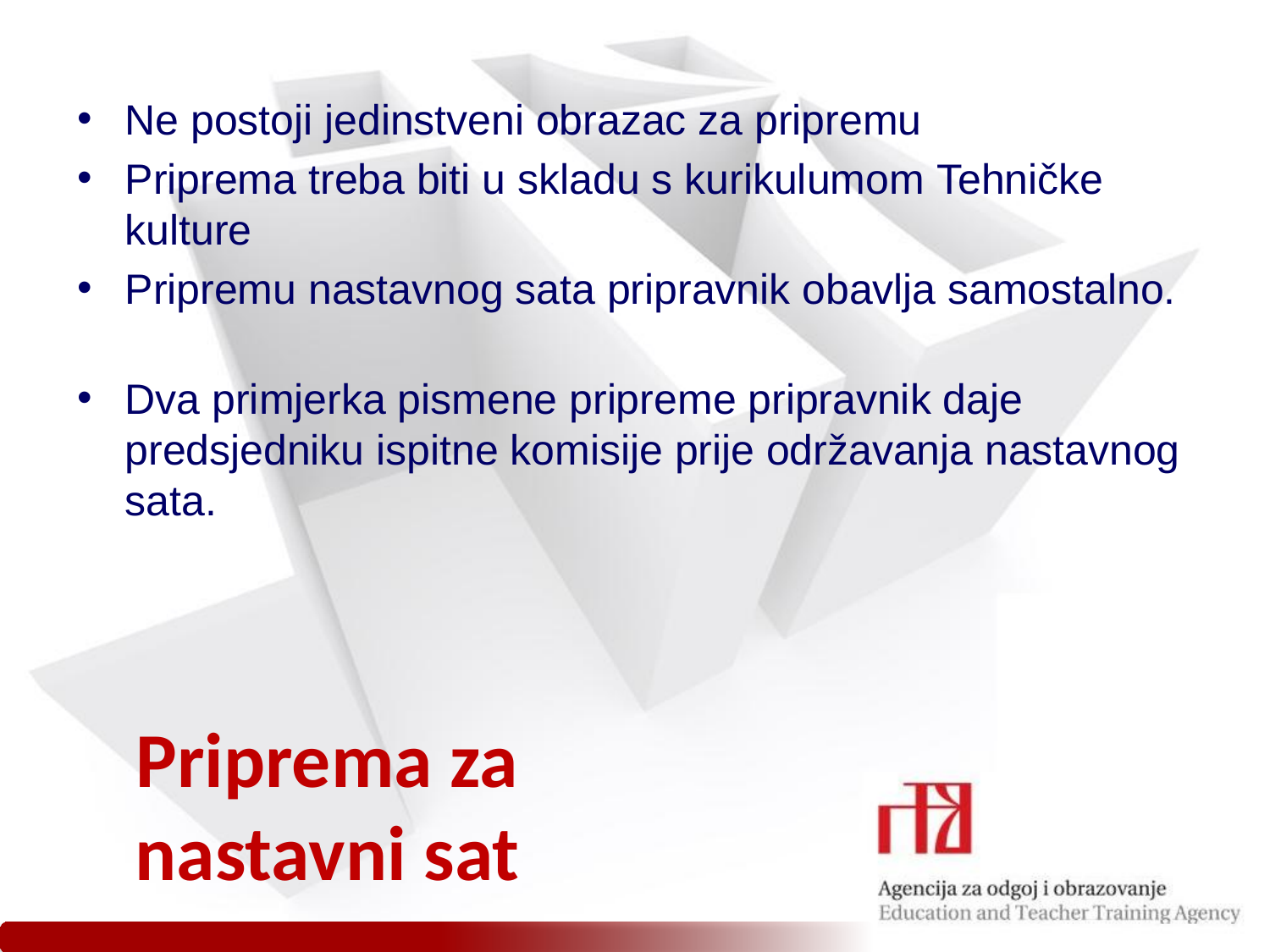

Ne postoji jedinstveni obrazac za pripremu
Priprema treba biti u skladu s kurikulumom Tehničke kulture
Pripremu nastavnog sata pripravnik obavlja samostalno.
Dva primjerka pismene pripreme pripravnik daje predsjedniku ispitne komisije prije održavanja nastavnog sata.

# Priprema za nastavni sat